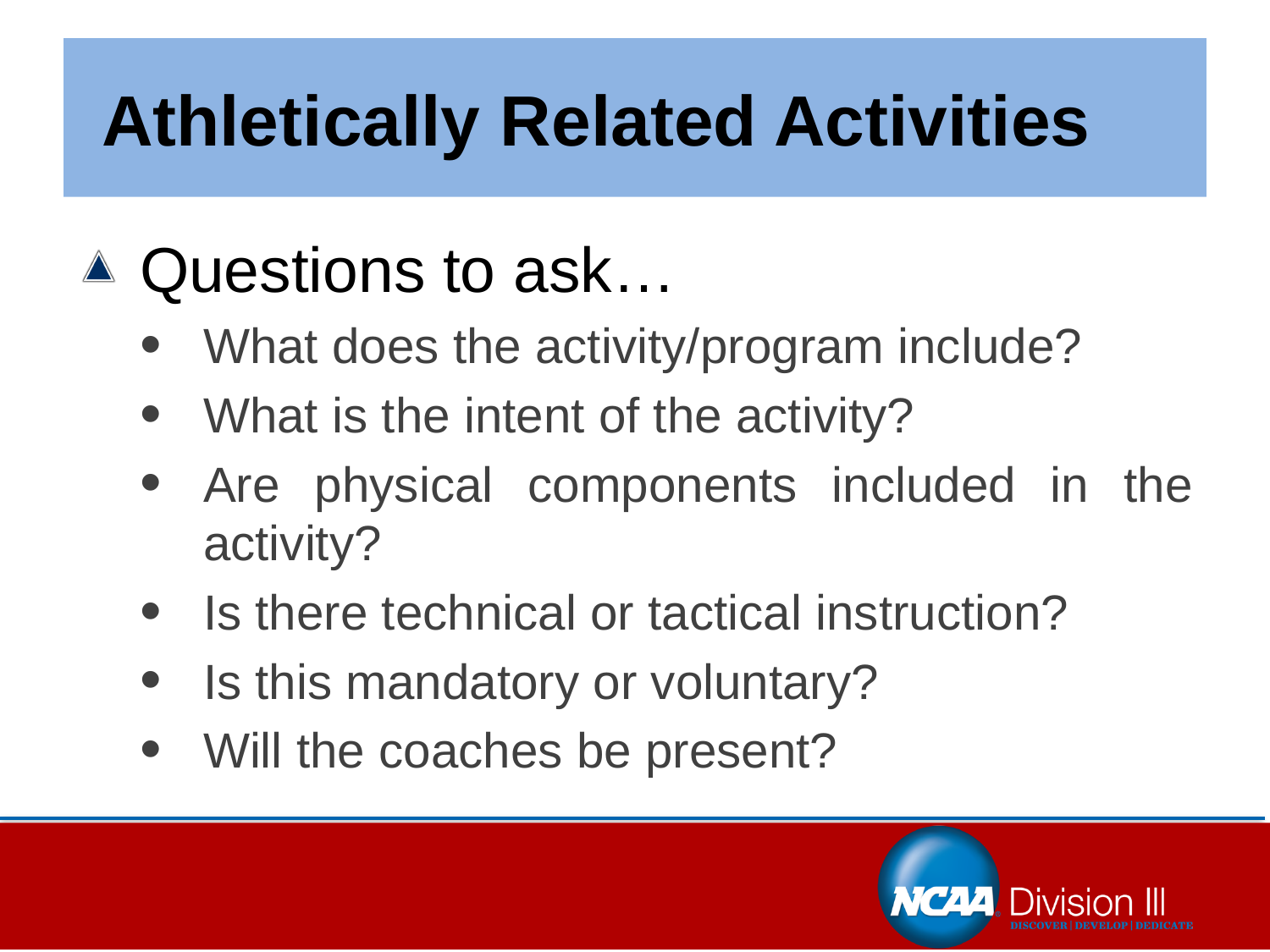

# Athletically Related Activities
Questions to ask…
What does the activity/program include?
What is the intent of the activity?
Are physical components included in the activity?
Is there technical or tactical instruction?
Is this mandatory or voluntary?
Will the coaches be present?